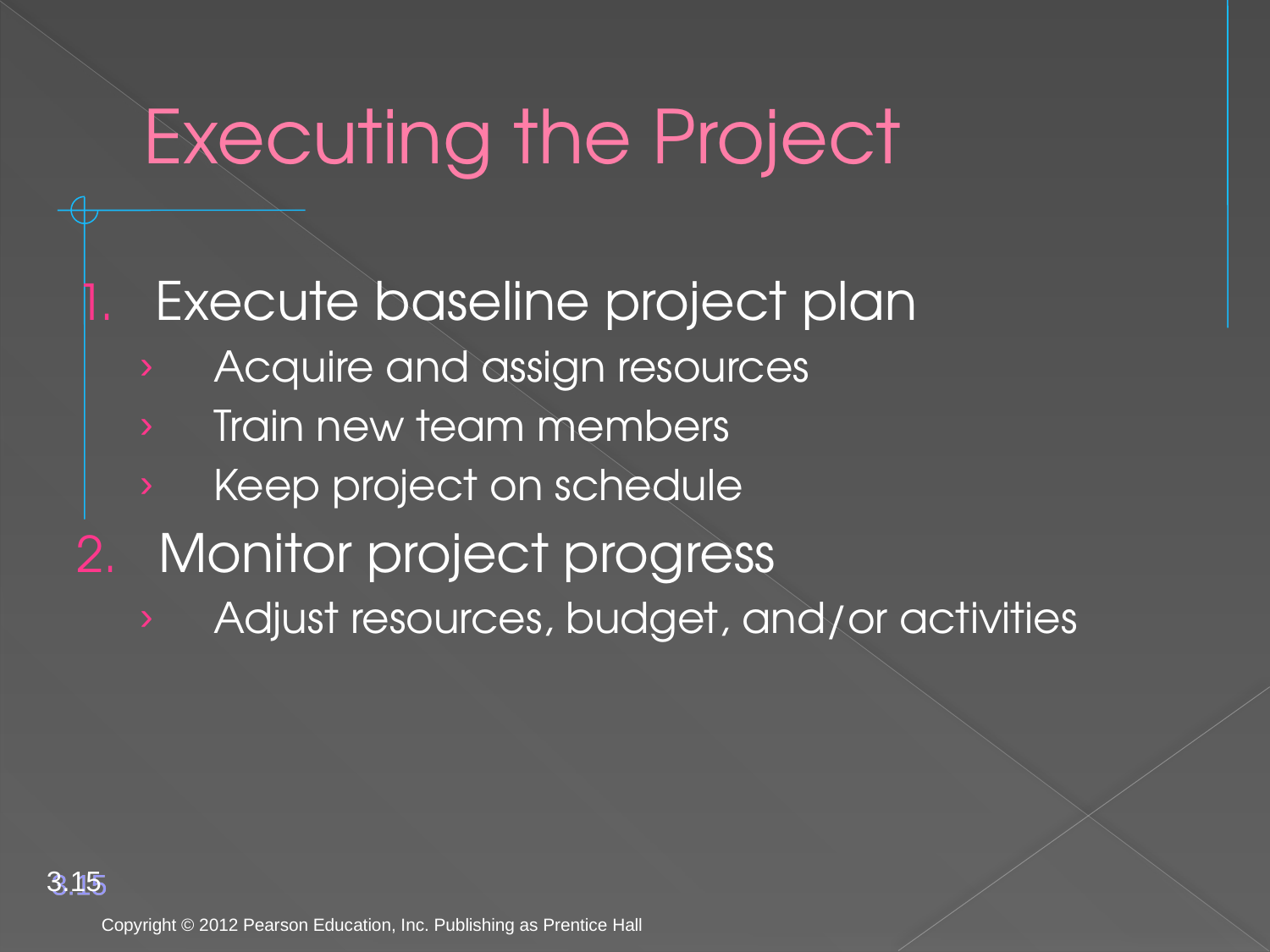

# Executing the Project
1.   Execute baseline project plan
Acquire and assign resources
Train new team members
Keep project on schedule
2.   Monitor project progress
Adjust resources, budget, and/or activities
3.15
Copyright © 2012 Pearson Education, Inc. Publishing as Prentice Hall